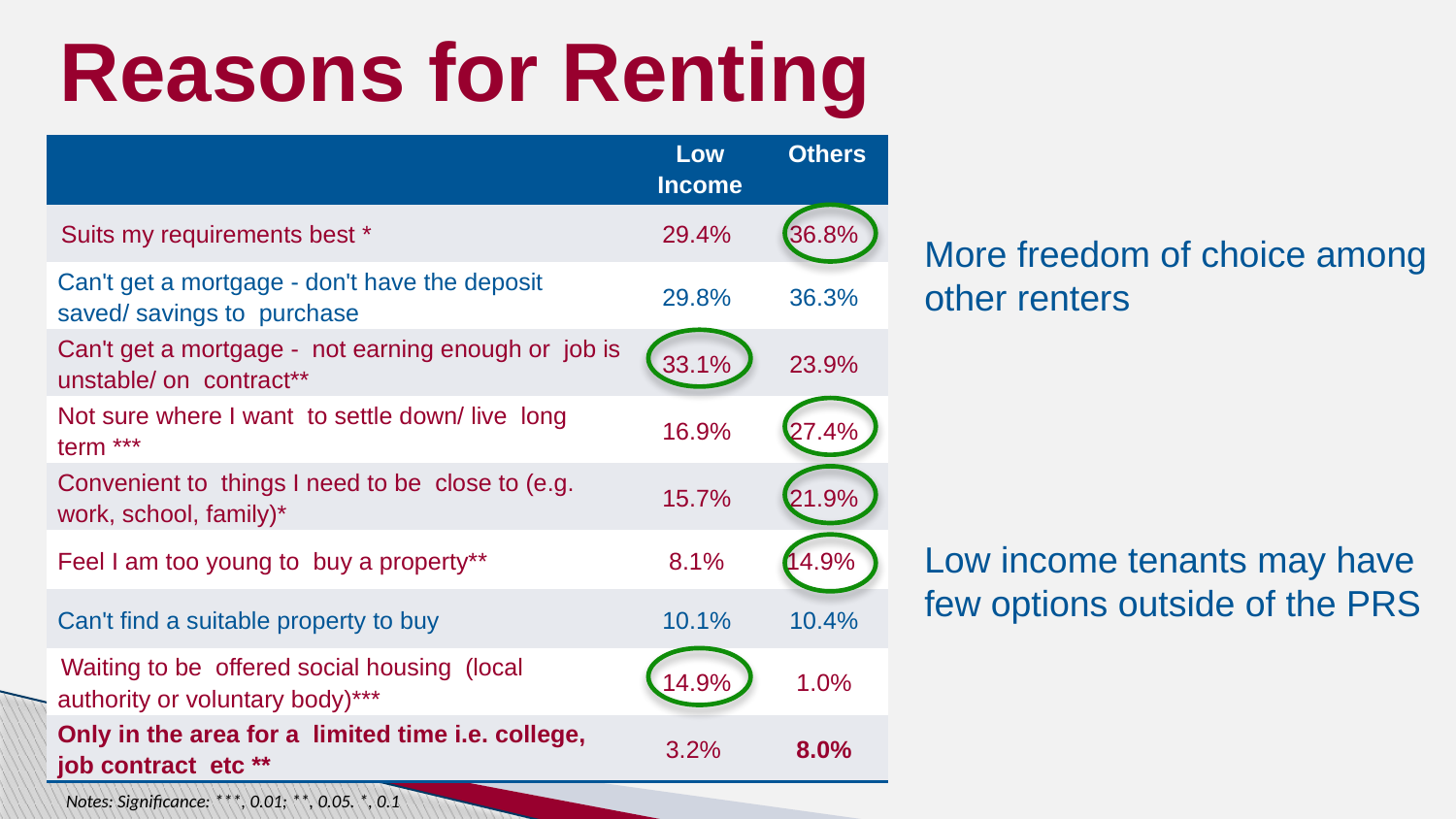

# Reasons for Renting
|  | Low Income | Others |
| --- | --- | --- |
| Suits my requirements best \* | 29.4% | 36.8% |
| Can't get a mortgage - don't have the deposit saved/ savings to purchase | 29.8% | 36.3% |
| Can't get a mortgage - not earning enough or job is unstable/ on contract\*\* | 33.1% | 23.9% |
| Not sure where I want to settle down/ live long term \*\*\* | 16.9% | 27.4% |
| Convenient to things I need to be close to (e.g. work, school, family)\* | 15.7% | 21.9% |
| Feel I am too young to buy a property\*\* | 8.1% | 14.9% |
| Can't find a suitable property to buy | 10.1% | 10.4% |
| Waiting to be offered social housing (local authority or voluntary body)\*\*\* | 14.9% | 1.0% |
| Only in the area for a limited time i.e. college, job contract etc \*\* | 3.2% | 8.0% |

More freedom of choice among other renters

Low income tenants may have few options outside of the PRS

Notes: Significance: ***, 0.01; **, 0.05. *, 0.1